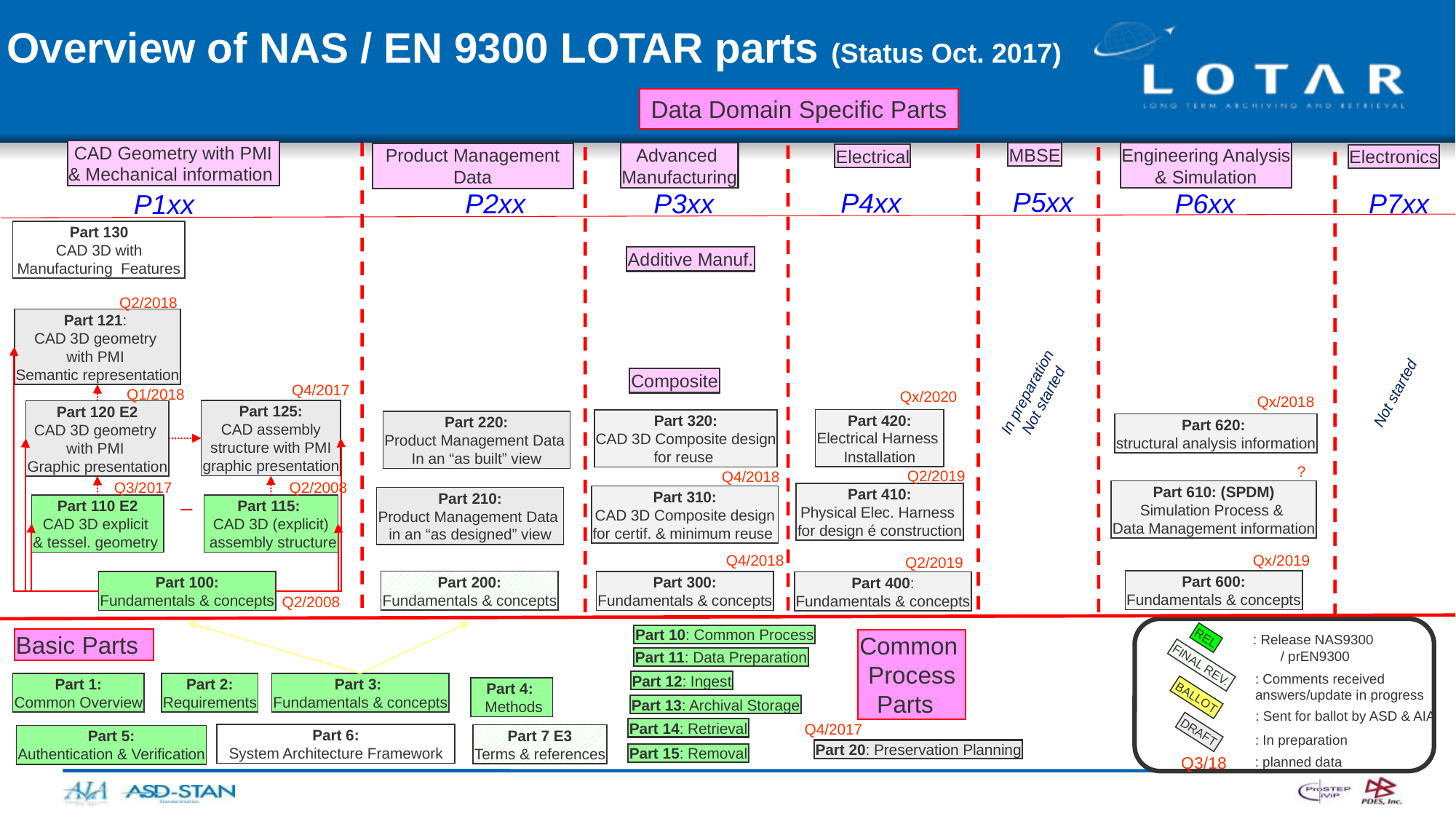

# Overview of NAS / EN 9300 LOTAR parts (Status Oct. 2017)
Data Domain Specific Parts
CAD Geometry with PMI
& Mechanical information

MBSE
Engineering Analysis
& Simulation
Advanced
Manufacturing
Product Management
Data
Electrical

Electronics

P5xx
P4xx
P6xx
P2xx
P7xx
P3xx
P1xx

Part 130
CAD 3D with Manufacturing  Features
Additive Manuf.
Q2/2018
Part 121:
CAD 3D geometry
with PMI
Semantic representation
V1: Q3/09
Composite
Q4/2017
In preparation
Not started
Q1/2018
Qx/2020
Not started
Qx/2018
Part 125:
CAD assembly
 structure with PMI
graphic presentation
Part 120 E2
CAD 3D geometry
with PMI
Graphic presentation
Part 420:
Electrical Harness
Installation
Part 320:
CAD 3D Composite design
for reuse
Part 220:
Product Management Data
In an “as built” view
Part 620:
structural analysis information
?
Q2/2019
Q4/2018
Q2/2008
Q3/2017
Part 610: (SPDM)
Simulation Process &
Data Management information
Part 410:
Physical Elec. Harness
for design é construction
Part 310:
CAD 3D Composite design
for certif. & minimum reuse
Part 210:
Product Management Data
in an “as designed” view
Part 110 E2
CAD 3D explicit
& tessel. geometry
Part 115:
CAD 3D (explicit)
 assembly structure
Q4/2018
Qx/2019
Q2/2019
Part 600:
Fundamentals & concepts
Part 200:
Fundamentals & concepts
Part 100:
Fundamentals & concepts
Part 300:
Fundamentals & concepts
Part 400:
Fundamentals & concepts
Q2/2008

Part 10: Common Process
: Release NAS9300
/ prEN9300
Basic Parts
REL
Common
Process
Parts
Part 11: Data Preparation
FINAL REV.
: Comments received
answers/update in progress
Part 12: Ingest
Part 3:
Fundamentals & concepts
Part 2:
Requirements
Part 1:
Common Overview
Part 4:
 Methods
BALLOT
Part 13: Archival Storage
: Sent for ballot by ASD & AIA
Q4/2017
Part 14: Retrieval
DRAFT
Part 6:
System Architecture Framework
Part 7 E3
Terms & references
Part 5:
Authentication & Verification
: In preparation
Part 20: Preservation Planning
Part 15: Removal
Q3/18
: planned data